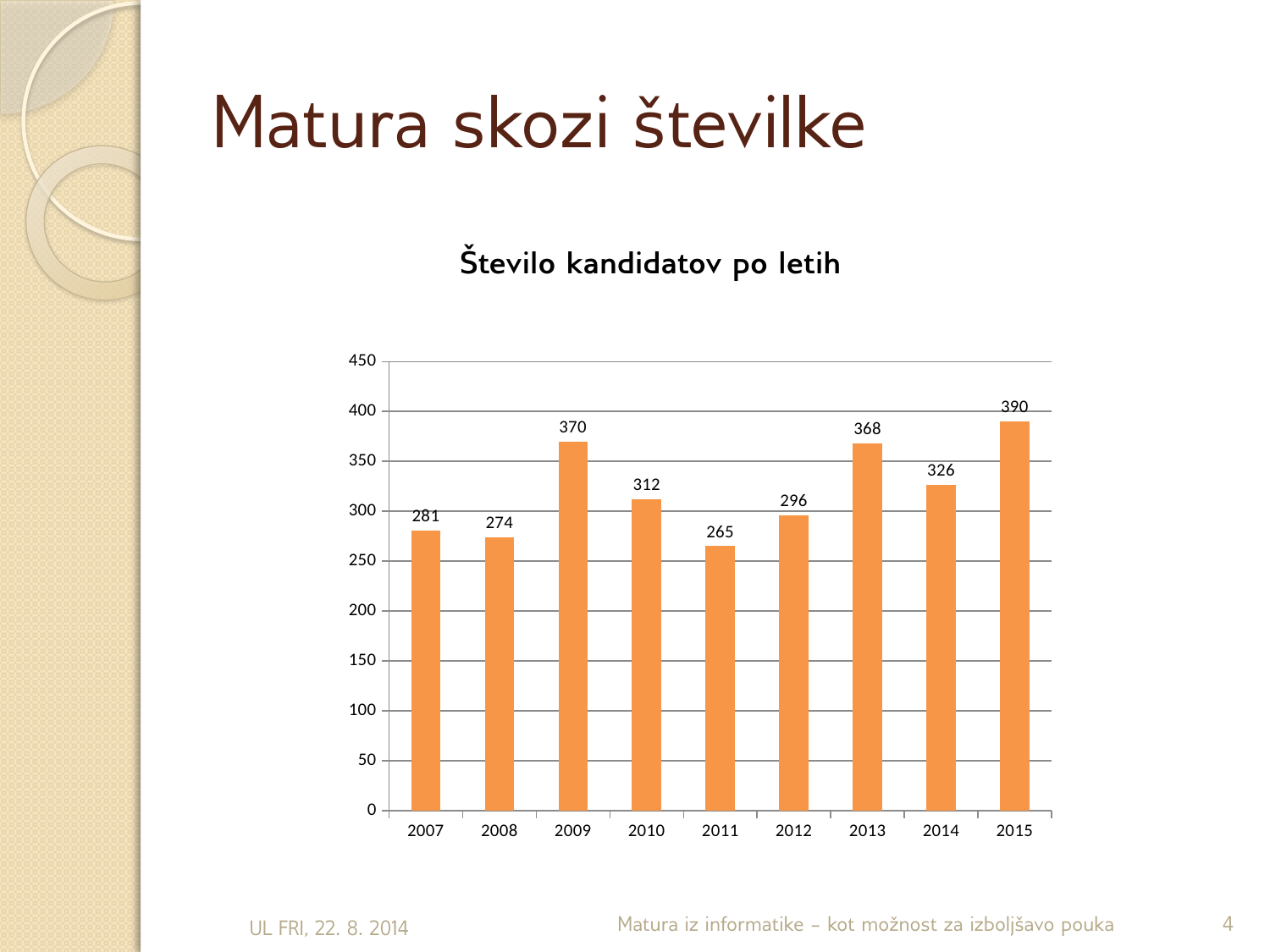

# Matura skozi številke
Število kandidatov po letih

### Chart

| Category |  |
|---|---|
| 2007.0 | 281.0 |
| 2008.0 | 274.0 |
| 2009.0 | 370.0 |
| 2010.0 | 312.0 |
| 2011.0 | 265.0 |
| 2012.0 | 296.0 |
| 2013.0 | 368.0 |
| 2014.0 | 326.0 |
| 2015.0 | 390.0 |
Matura iz informatike – kot možnost za izboljšavo pouka
4
UL FRI, 22. 8. 2014